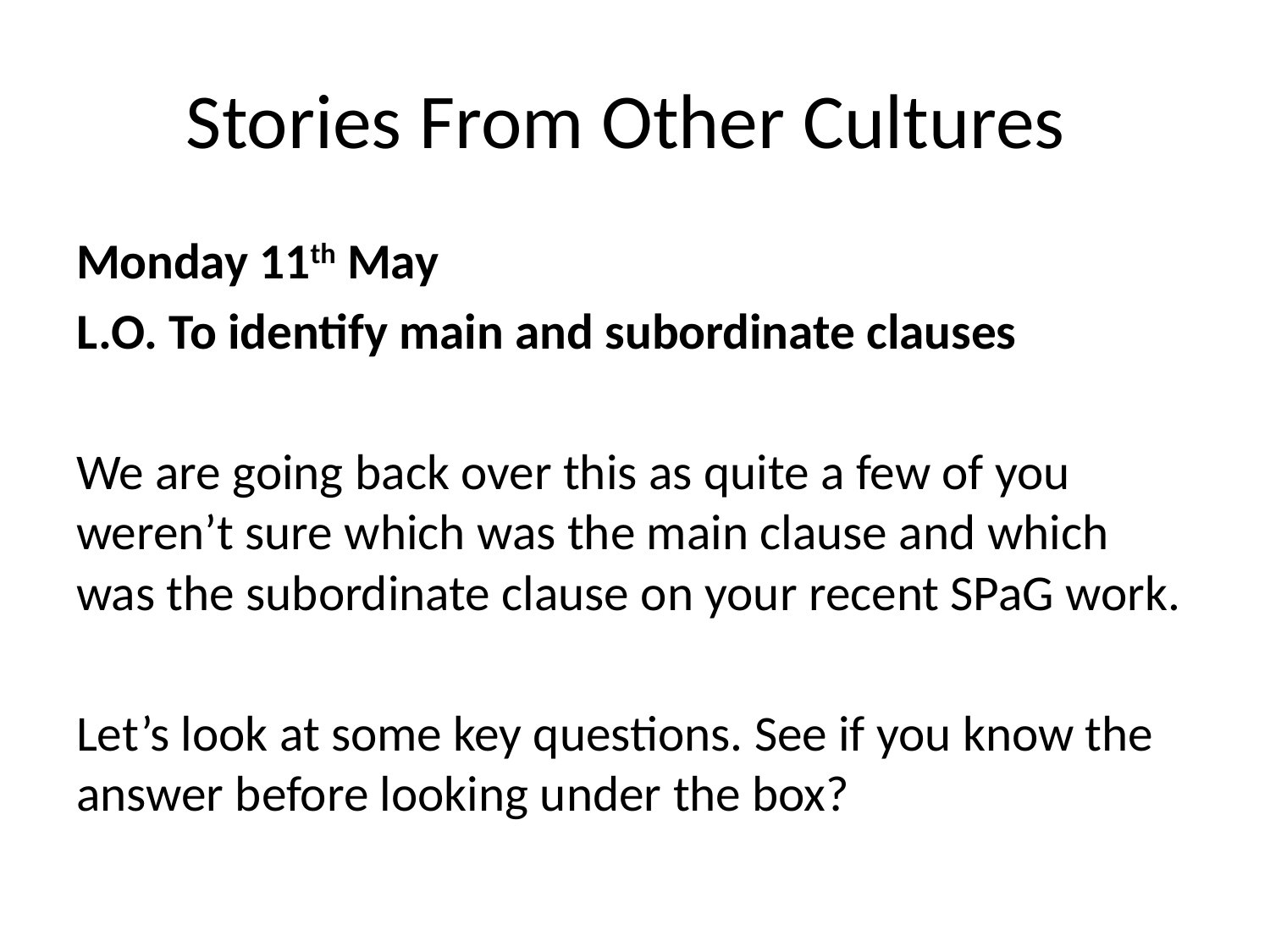

# Stories From Other Cultures
Monday 11th May
L.O. To identify main and subordinate clauses

We are going back over this as quite a few of you weren’t sure which was the main clause and which was the subordinate clause on your recent SPaG work.

Let’s look at some key questions. See if you know the answer before looking under the box?